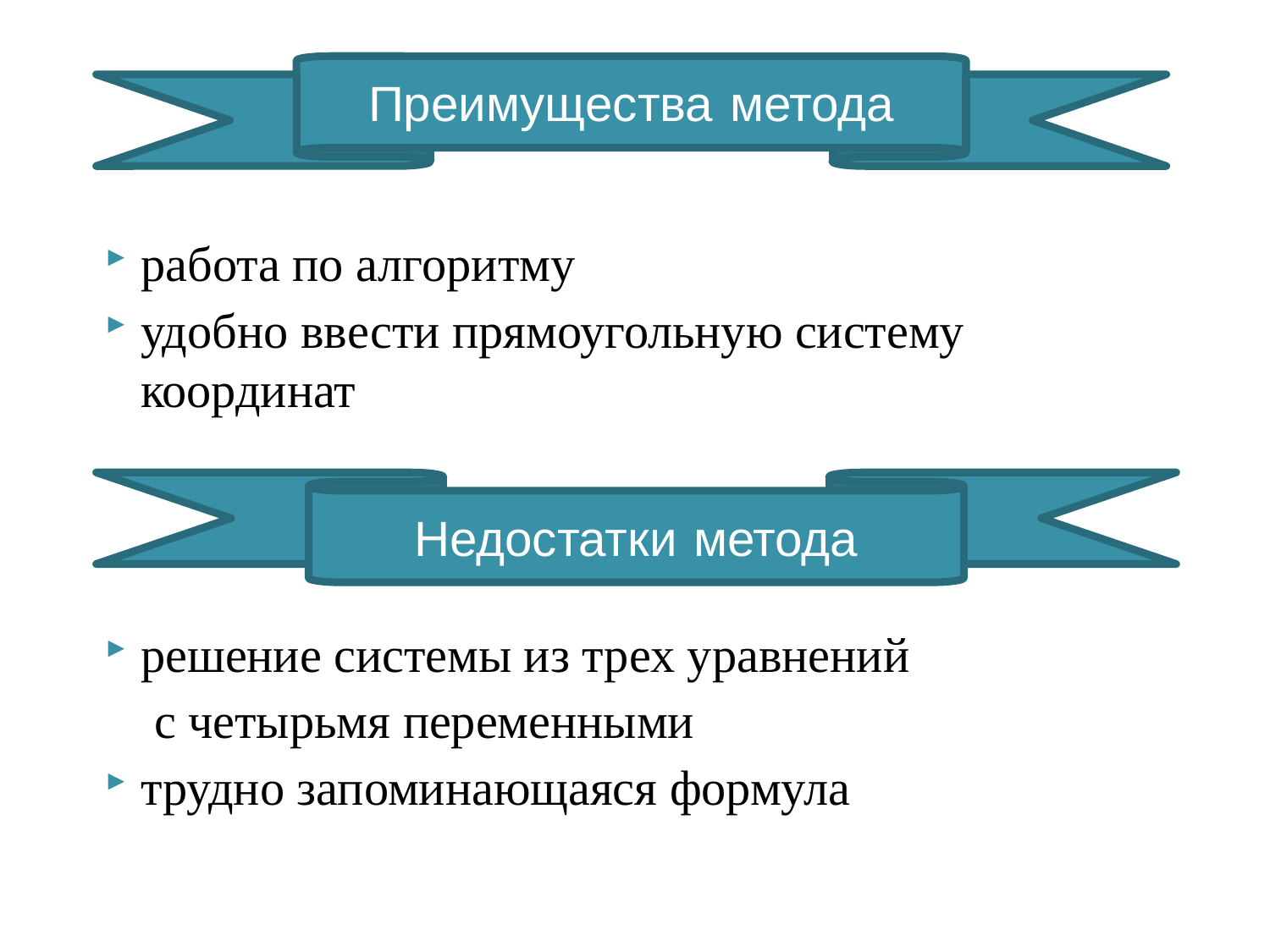

Преимущества метода
работа по алгоритму
удобно ввести прямоугольную систему координат

решение системы из трех уравнений
    с четырьмя переменными
трудно запоминающаяся формула
Недостатки метода